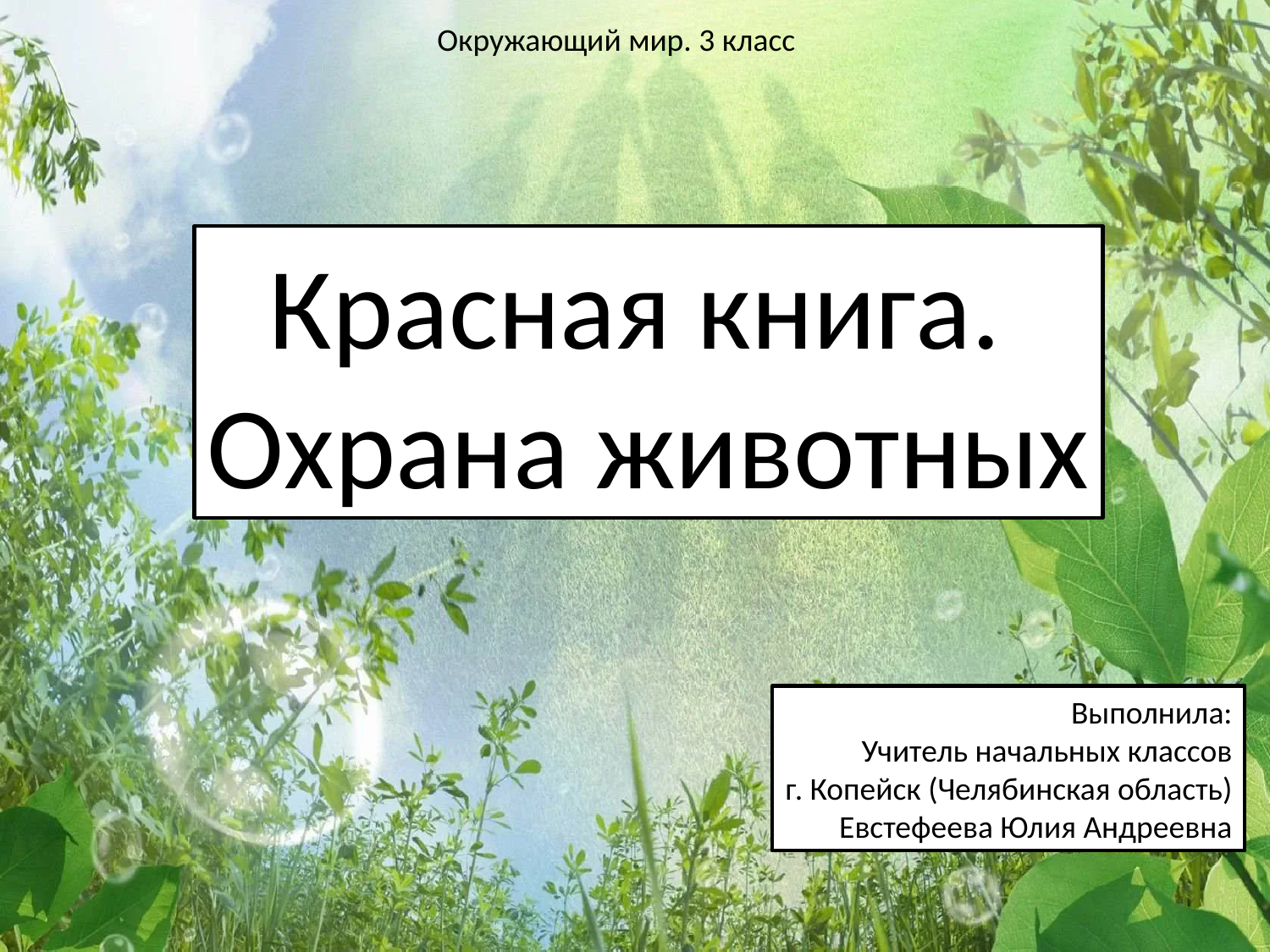

Окружающий мир. 3 класс
Красная книга.
Охрана животных
Выполнила:
Учитель начальных классов
г. Копейск (Челябинская область)
Евстефеева Юлия Андреевна